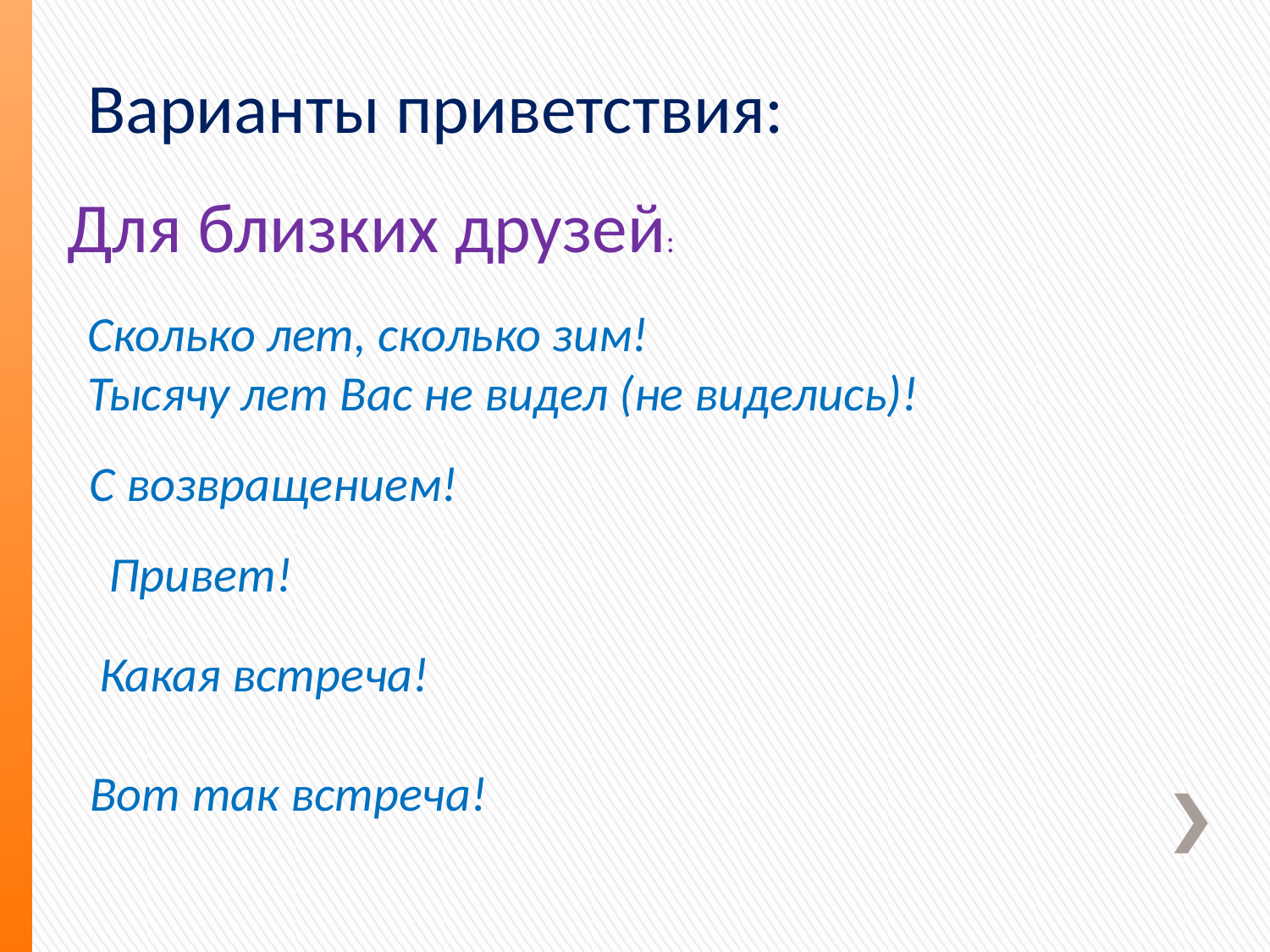

Варианты приветствия:
Для близких друзей:
Сколько лет, сколько зим!
Тысячу лет Вас не видел (не виделись)!
С возвращением!
Привет!
Какая встреча!
Вот так встреча!